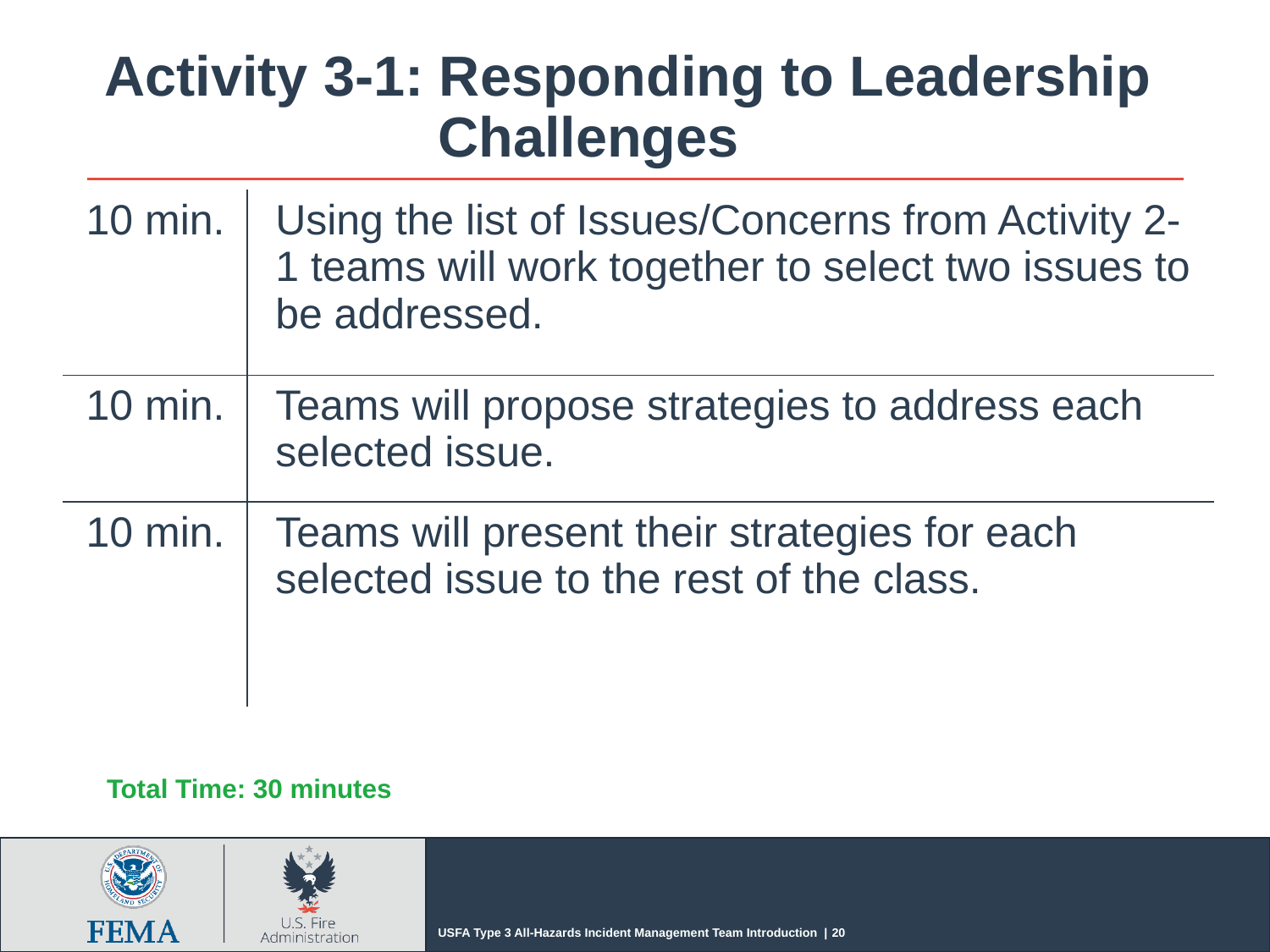

# Activity 3-1: Responding to Leadership Challenges
| 10 min. | Using the list of Issues/Concerns from Activity 2-1 teams will work together to select two issues to be addressed. |
| --- | --- |
| 10 min. | Teams will propose strategies to address each selected issue. |
| 10 min. | Teams will present their strategies for each selected issue to the rest of the class. |
Total Time: 30 minutes
USFA Type 3 All-Hazards Incident Management Team Introduction  | 20